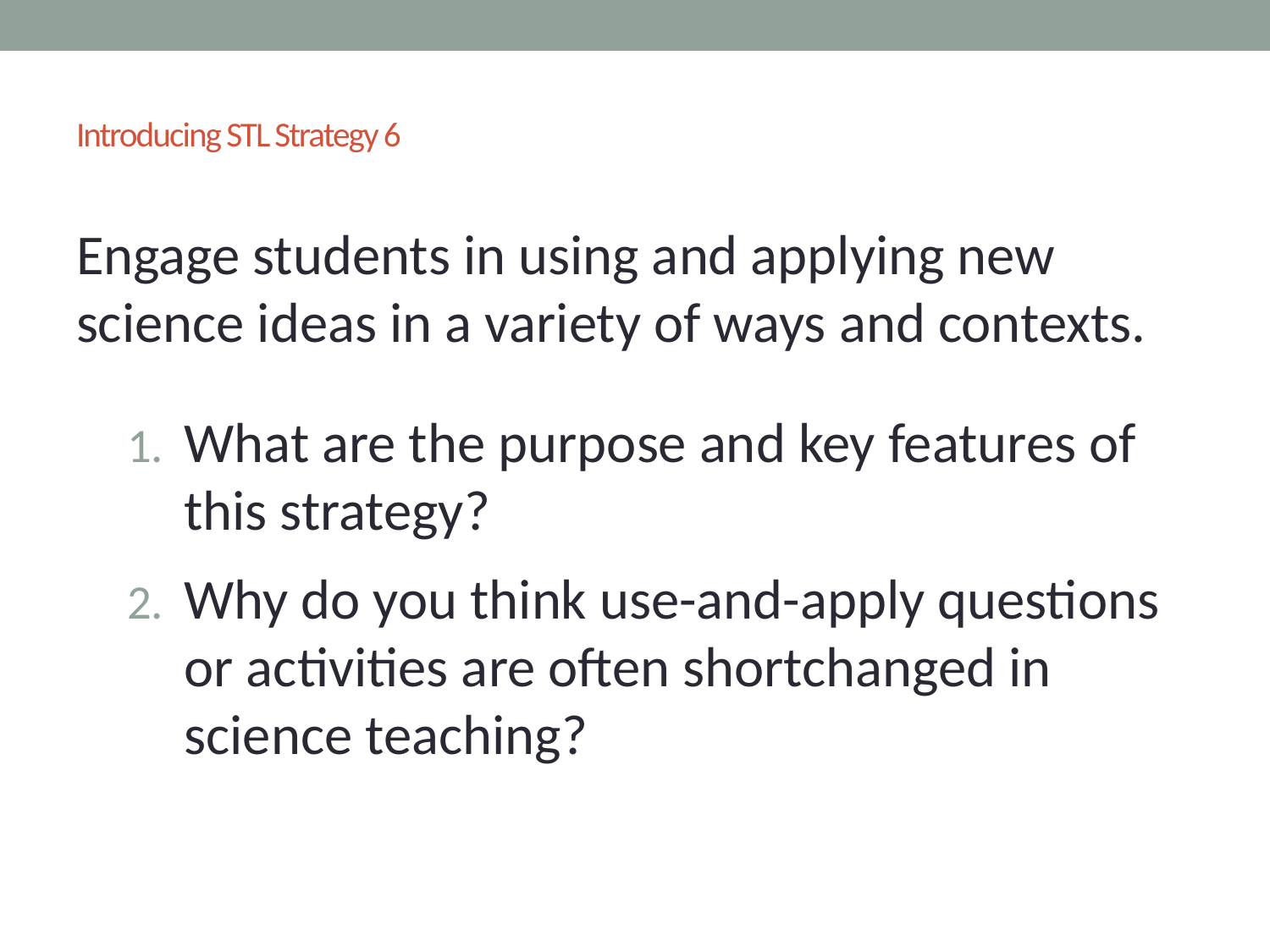

# Introducing STL Strategy 6
Engage students in using and applying new science ideas in a variety of ways and contexts.
What are the purpose and key features of this strategy?
Why do you think use-and-apply questions or activities are often shortchanged in science teaching?